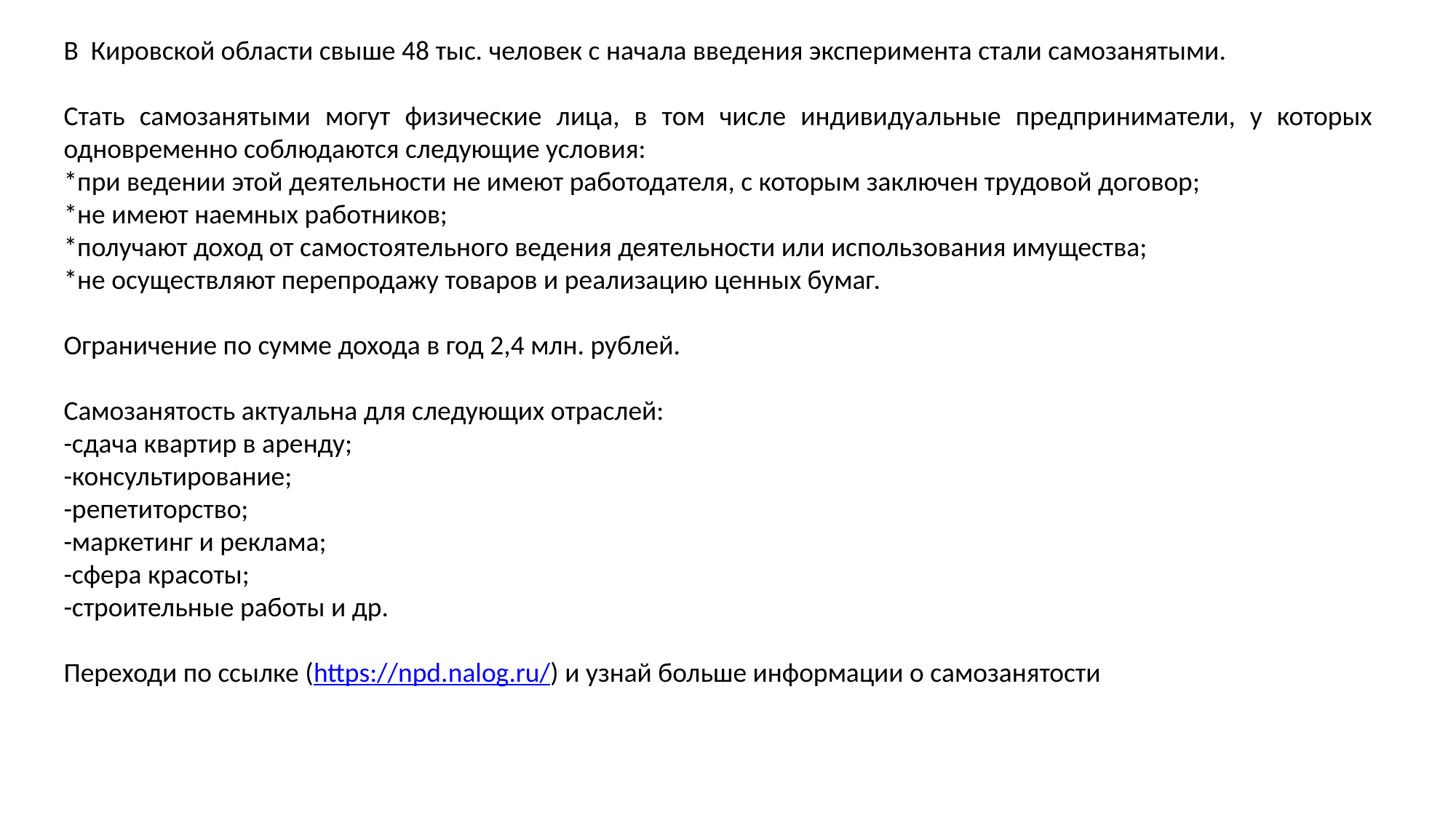

В  Кировской области свыше 48 тыс. человек с начала введения эксперимента стали самозанятыми.

Стать самозанятыми могут физические лица, в том числе индивидуальные предприниматели, у которых одновременно соблюдаются следующие условия:
*при ведении этой деятельности не имеют работодателя, с которым заключен трудовой договор;
*не имеют наемных работников;
*получают доход от самостоятельного ведения деятельности или использования имущества;
*не осуществляют перепродажу товаров и реализацию ценных бумаг.

Ограничение по сумме дохода в год 2,4 млн. рублей.

Самозанятость актуальна для следующих отраслей:
-сдача квартир в аренду;
-консультирование;
-репетиторство;
-маркетинг и реклама;
-сфера красоты;
-строительные работы и др.

Переходи по ссылке (https://npd.nalog.ru/) и узнай больше информации о самозанятости